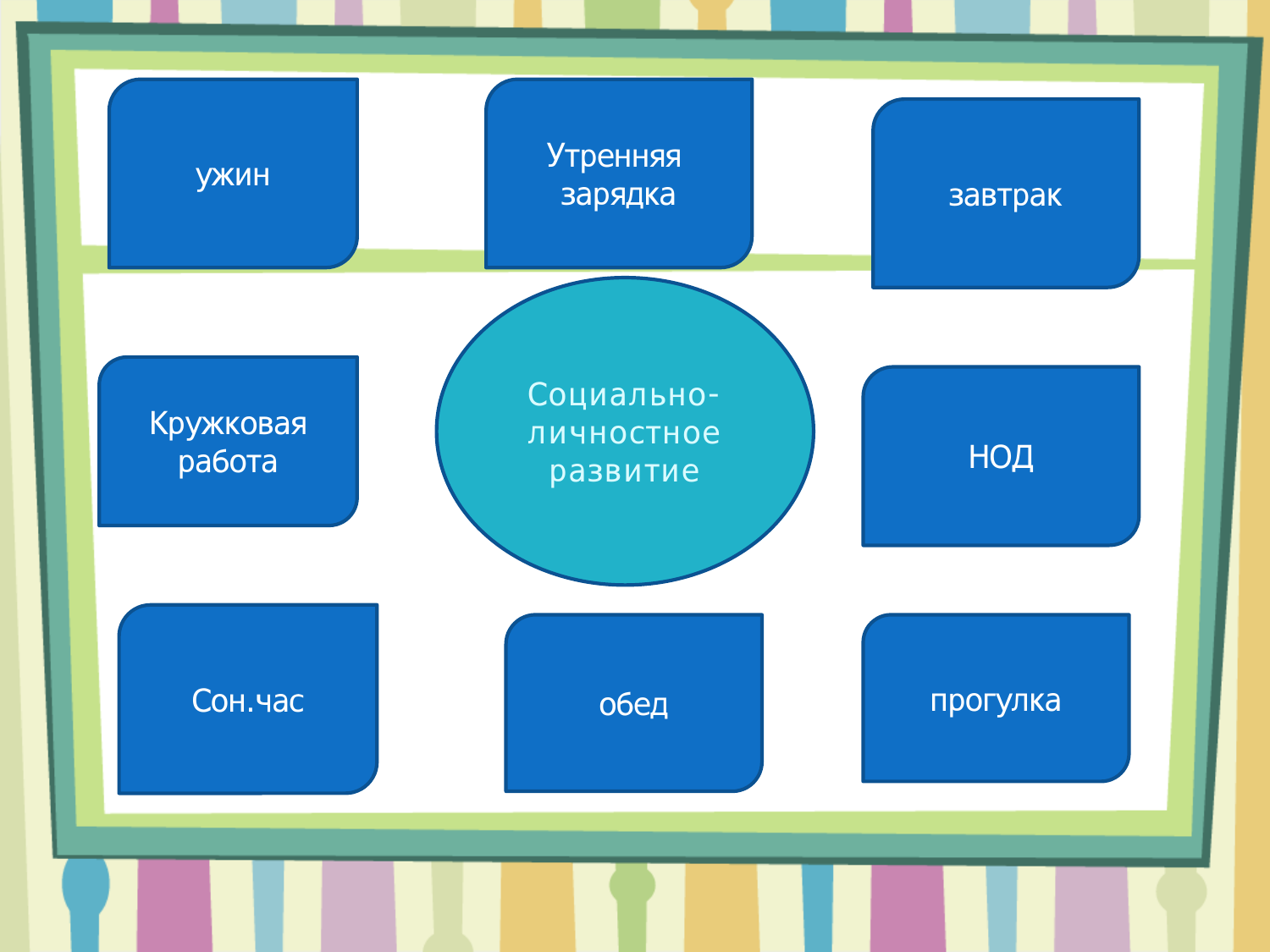

#
ужин
Утренняя
зарядка

завтрак
Социально-личностное развитие
Кружковая
работа
НОД
Сон.час
обед
прогулка